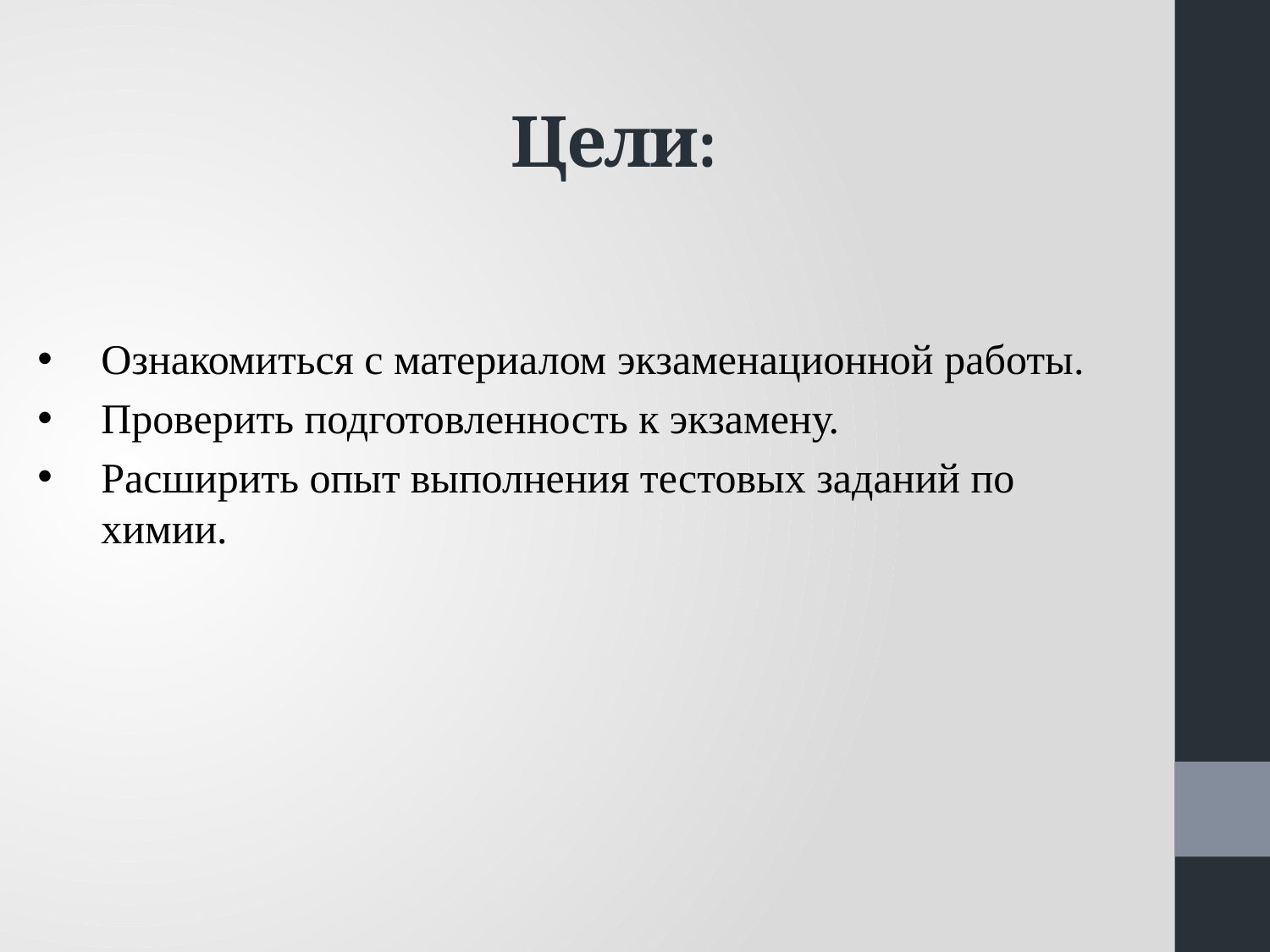

Цели:
Ознакомиться с материалом экзаменационной работы.
Проверить подготовленность к экзамену.
Расширить опыт выполнения тестовых заданий по химии.